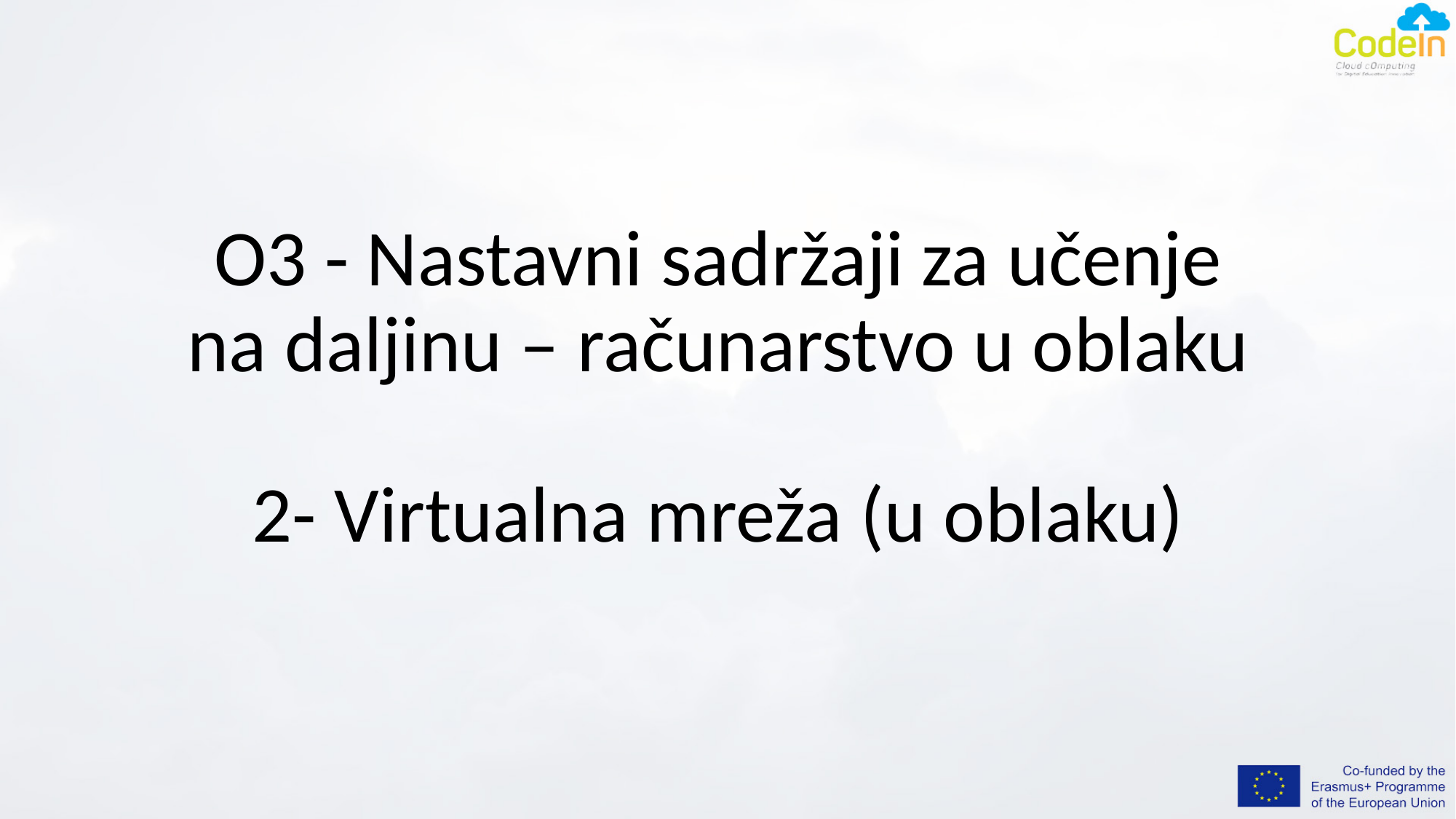

# O3 - Nastavni sadržaji za učenje na daljinu – računarstvo u oblaku 2- Virtualna mreža (u oblaku)